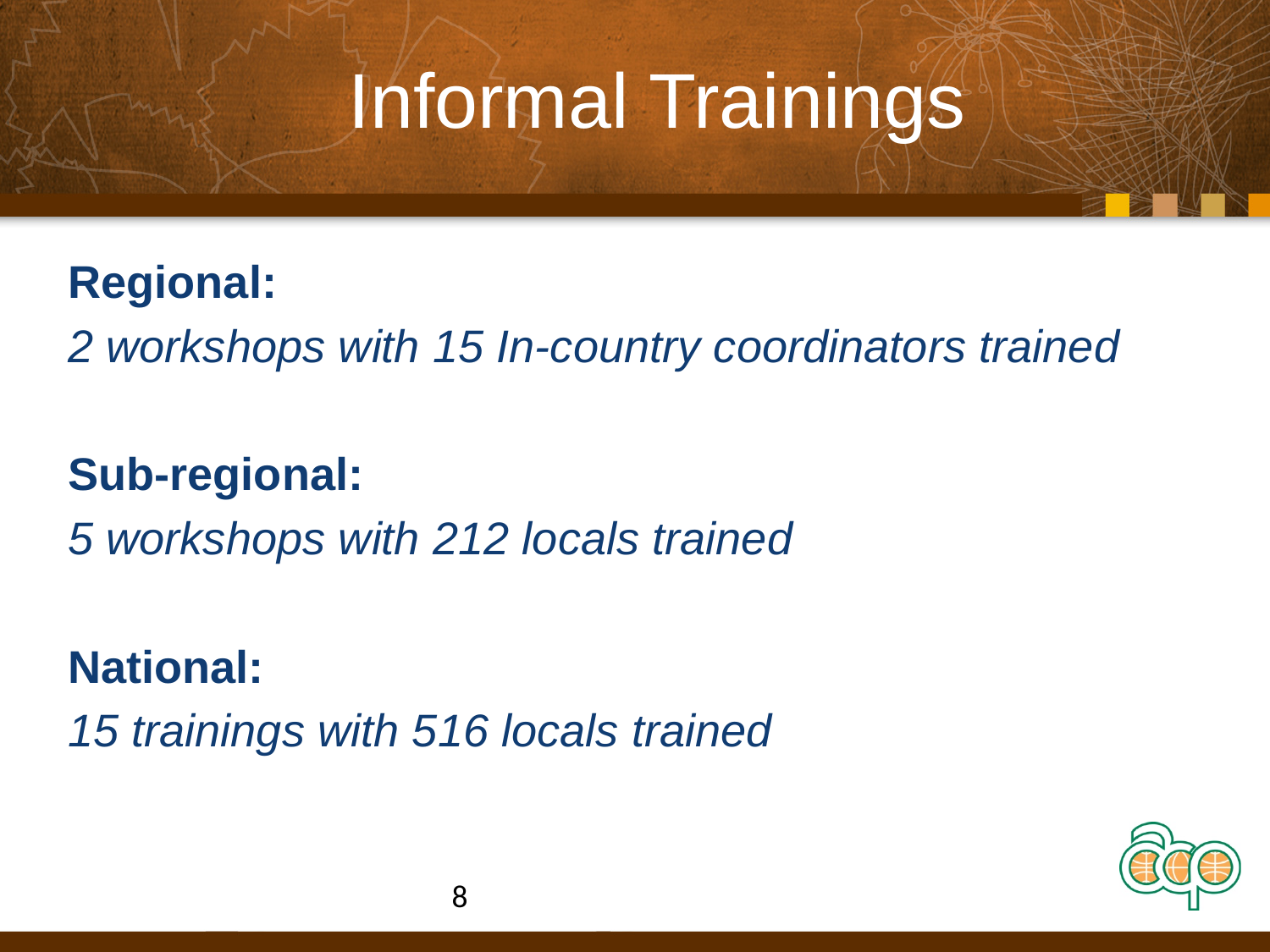

# Informal Trainings
Regional:
2 workshops with 15 In-country coordinators trained

Sub-regional:
5 workshops with 212 locals trained

National:
15 trainings with 516 locals trained

8